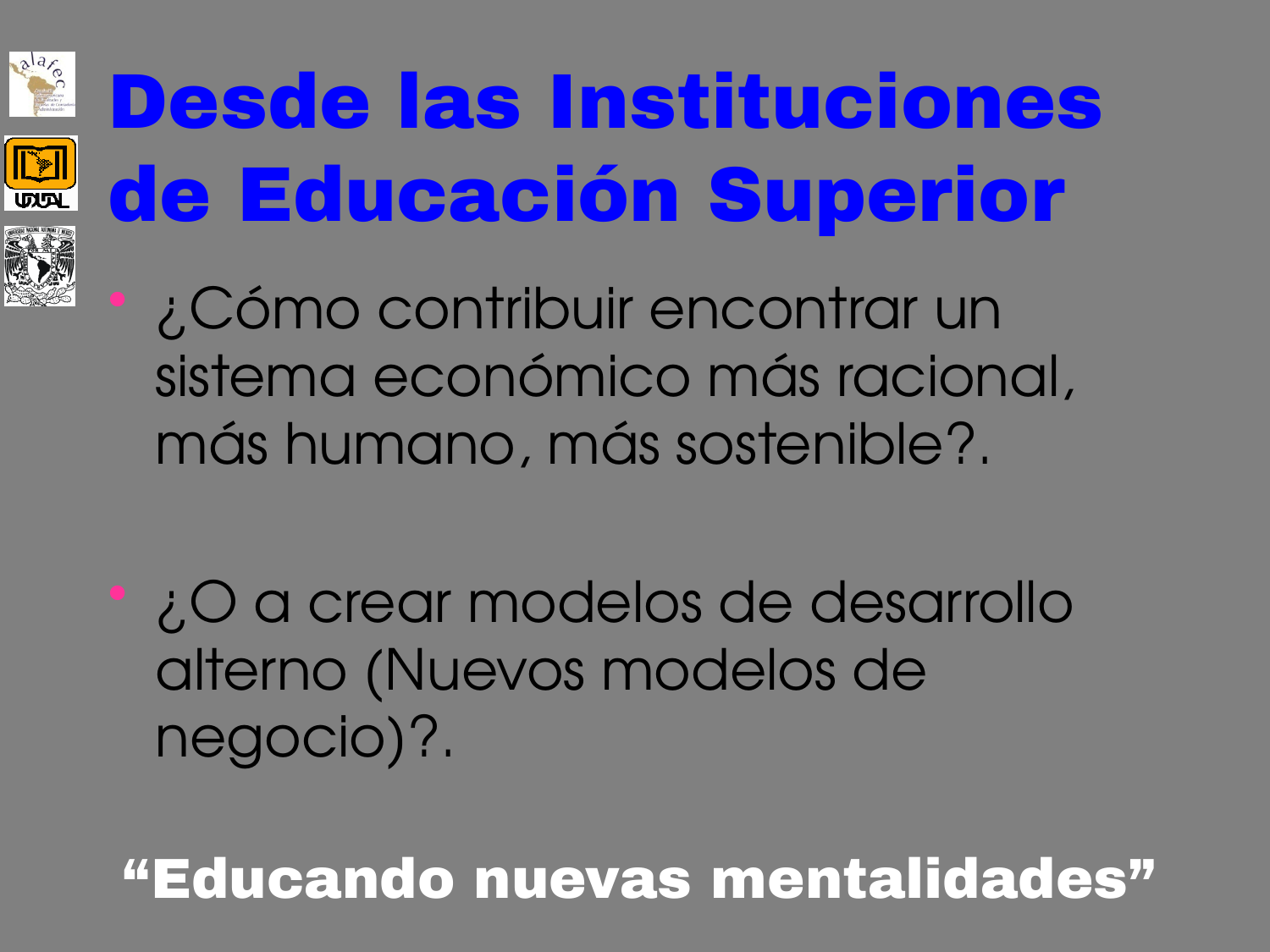

# Desde las Instituciones de Educación Superior
¿Cómo contribuir encontrar un sistema económico más racional, más humano, más sostenible?.

¿O a crear modelos de desarrollo alterno (Nuevos modelos de negocio)?.
“Educando nuevas mentalidades”